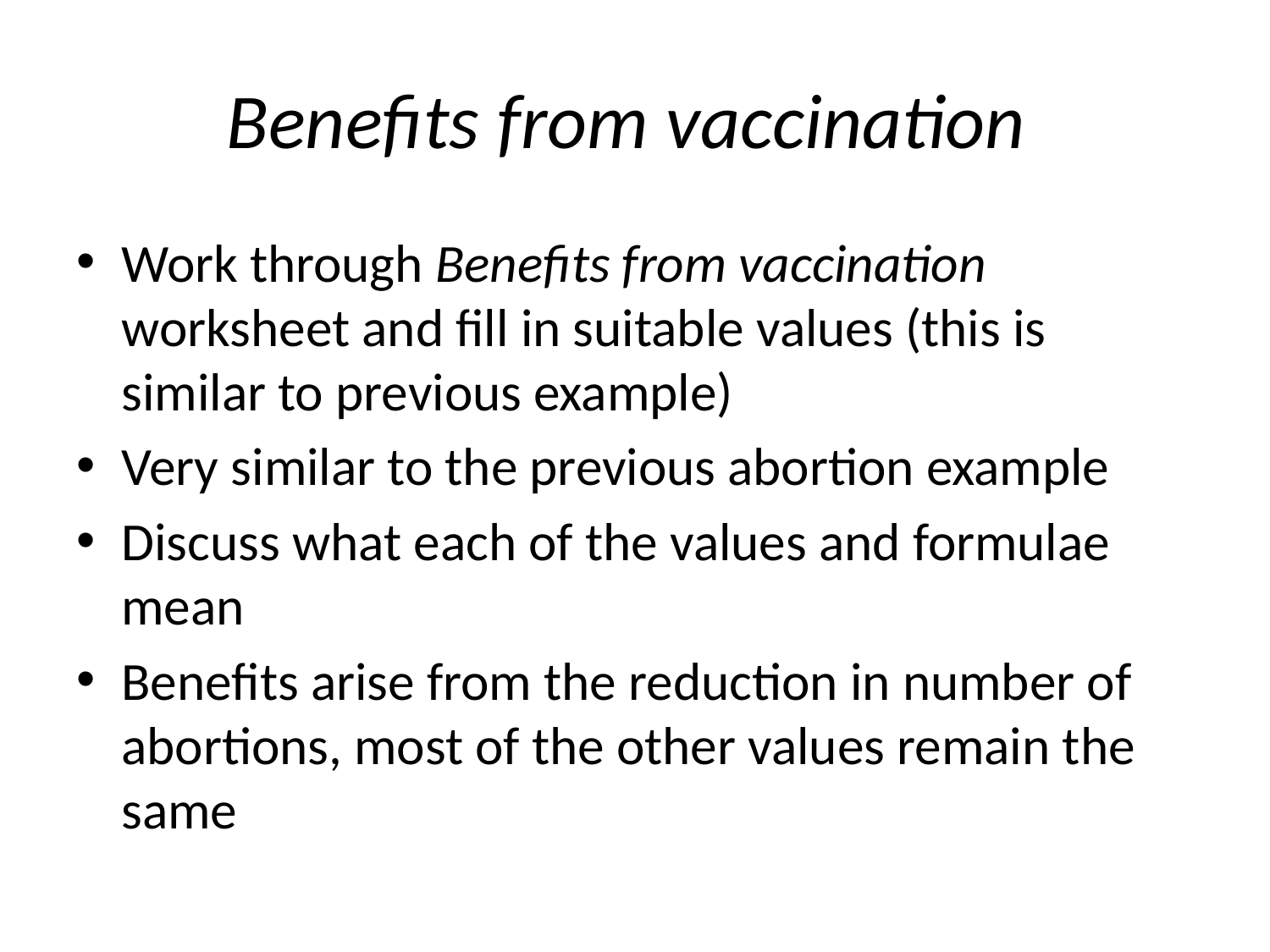

# Benefits from vaccination
Work through Benefits from vaccination worksheet and fill in suitable values (this is similar to previous example)
Very similar to the previous abortion example
Discuss what each of the values and formulae mean
Benefits arise from the reduction in number of abortions, most of the other values remain the same